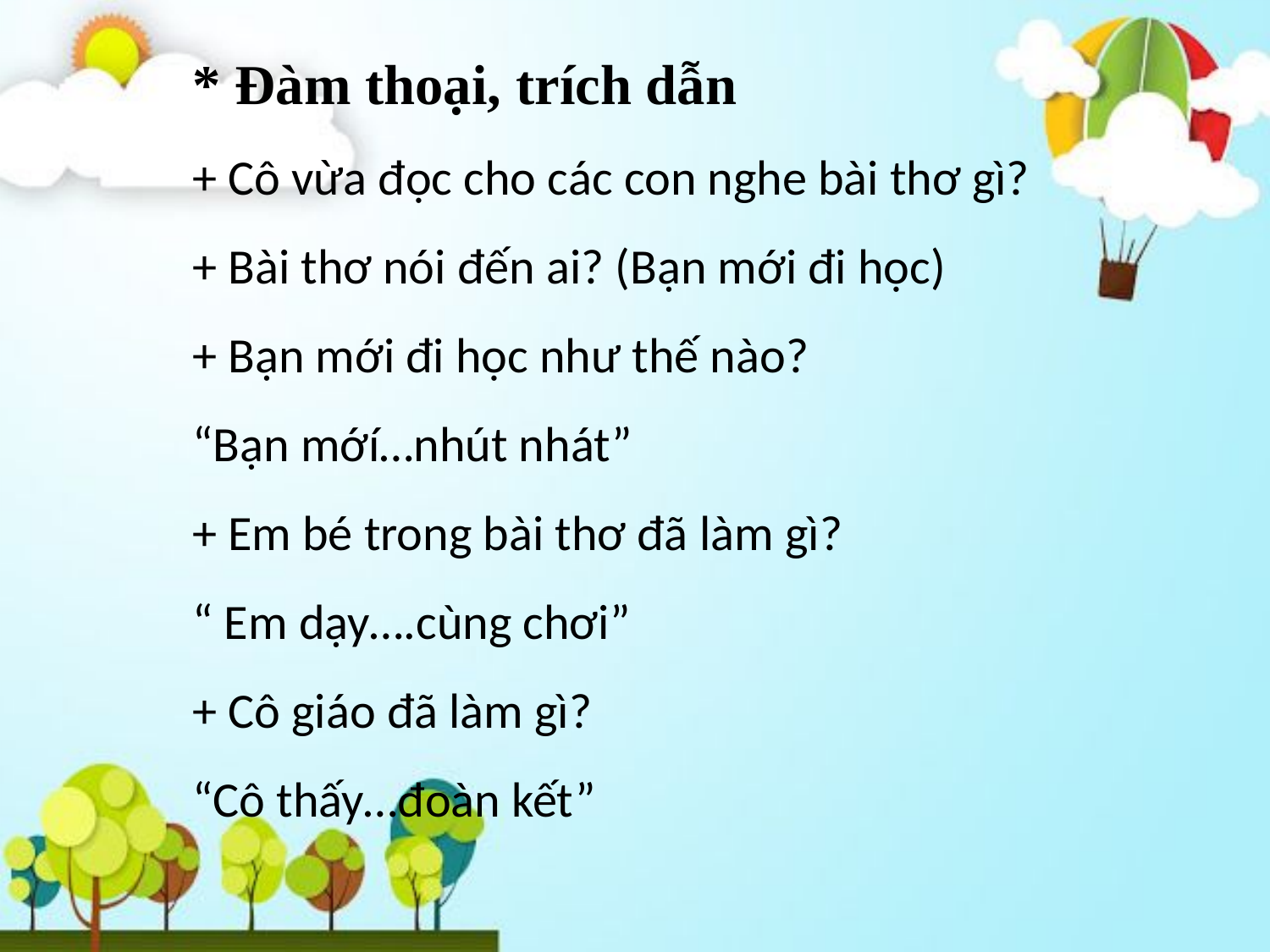

* Đàm thoại, trích dẫn
+ Cô vừa đọc cho các con nghe bài thơ gì?
+ Bài thơ nói đến ai? (Bạn mới đi học)
+ Bạn mới đi học như thế nào?
“Bạn mớí…nhút nhát”
+ Em bé trong bài thơ đã làm gì?
“ Em dạy….cùng chơi”
+ Cô giáo đã làm gì?
“Cô thấy…đoàn kết”